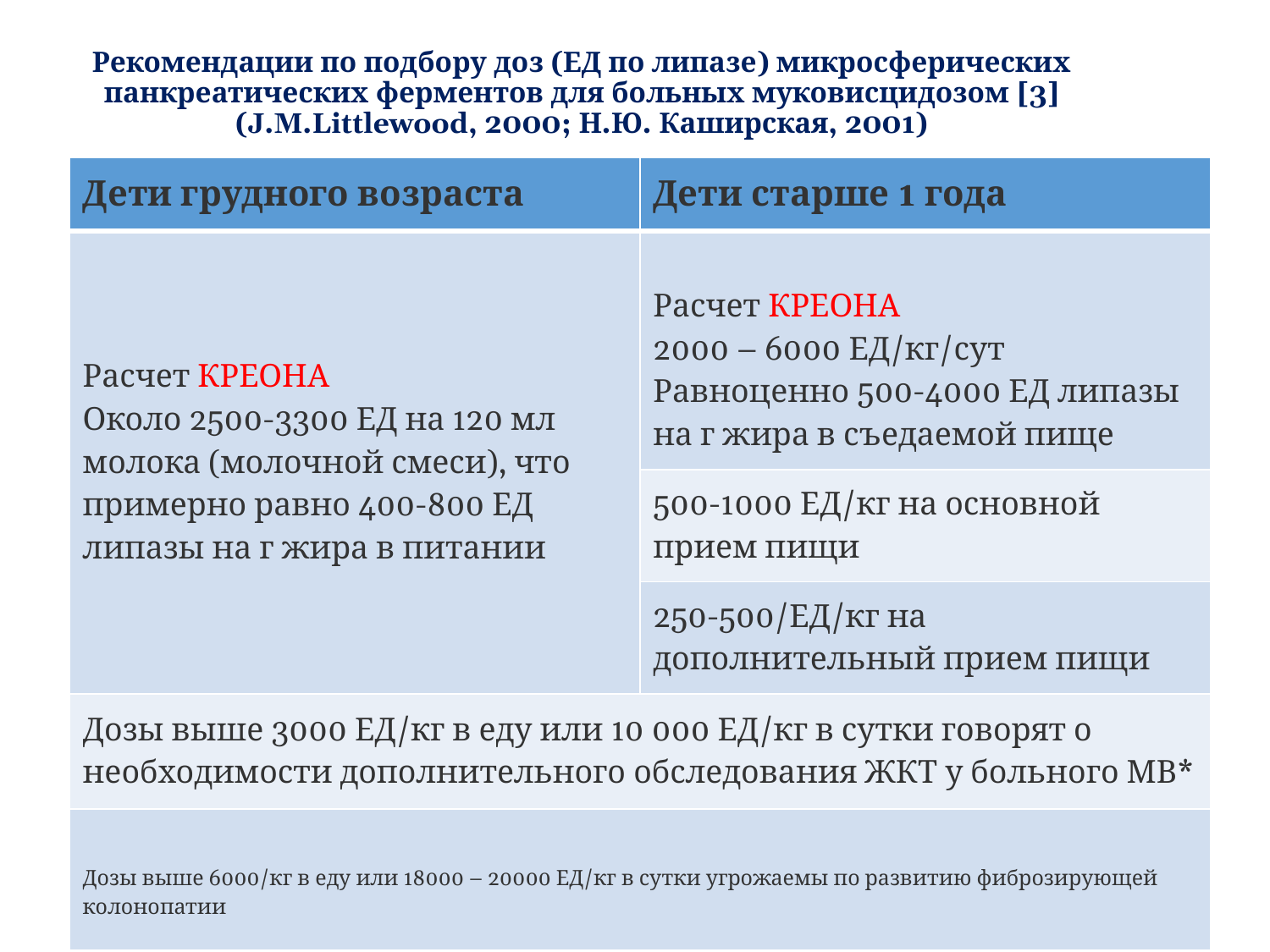

# Рекомендации по подбору доз (ЕД по липазе) микросферических панкреатических ферментов для больных муковисцидозом [3] (J.M.Littlewood, 2000; Н.Ю. Каширская, 2001)
| Дети грудного возраста | Дети старше 1 года |
| --- | --- |
| Расчет КРЕОНА Около 2500-3300 ЕД на 120 мл молока (молочной смеси), что примерно равно 400-800 ЕД липазы на г жира в питании | Расчет КРЕОНА 2000 – 6000 ЕД/кг/сут Равноценно 500-4000 ЕД липазы на г жира в съедаемой пище |
|  | 500-1000 ЕД/кг на основной прием пищи |
|  | 250-500/ЕД/кг на дополнительный прием пищи |
| Дозы выше 3000 ЕД/кг в еду или 10 000 ЕД/кг в сутки говорят о необходимости дополнительного обследования ЖКТ у больного МВ\* |  |
| Дозы выше 6000/кг в еду или 18000 – 20000 ЕД/кг в сутки угрожаемы по развитию фиброзирующей колонопатии |  |